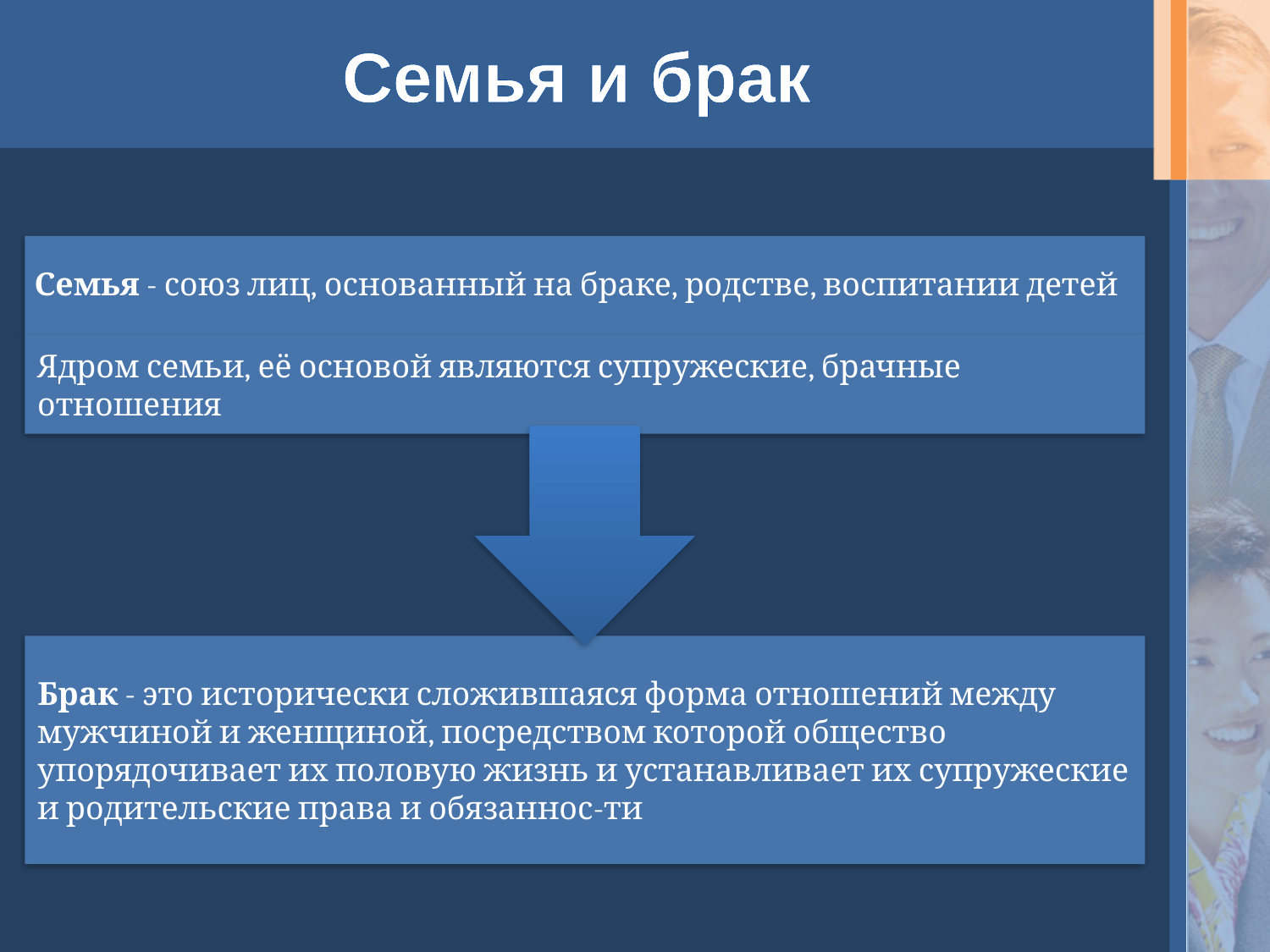

# Семья и брак

Семья - союз лиц, основанный на браке, родстве, воспитании детей
Ядром семьи, её основой являются супружеские, брачные отношения
Брак - это исторически сложившаяся форма отношений между мужчиной и женщиной, посредством которой общество упорядочивает их половую жизнь и устанавливает их супружеские и родительские права и обязаннос-ти